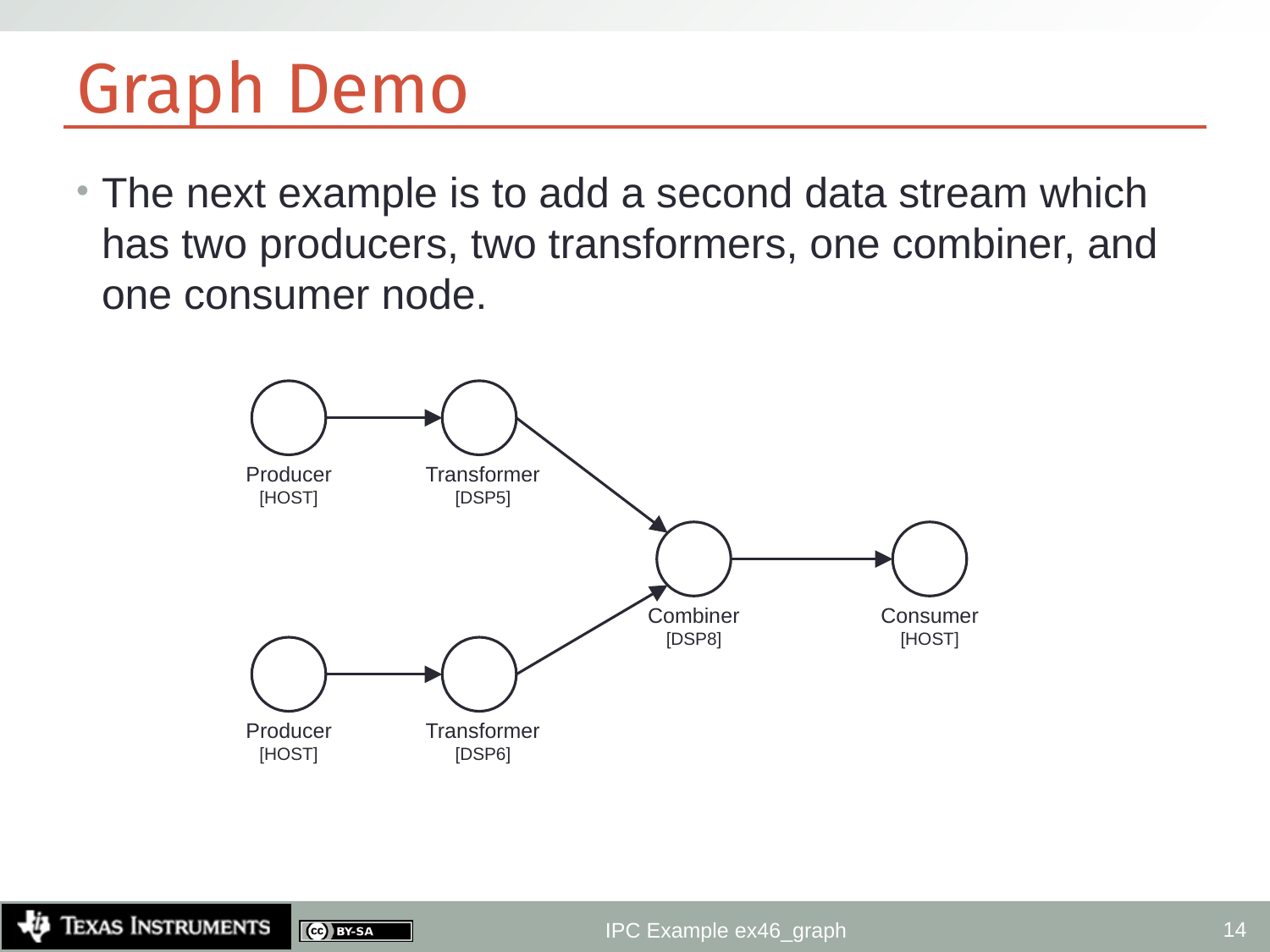

# Graph Demo
The next example is to add a second data stream which has two producers, two transformers, one combiner, and one consumer node.

Producer
[HOST]
Transformer
[DSP5]

Combiner
[DSP8]
Consumer
[HOST]

Producer
[HOST]
Transformer
[DSP6]
14
IPC Example ex46_graph